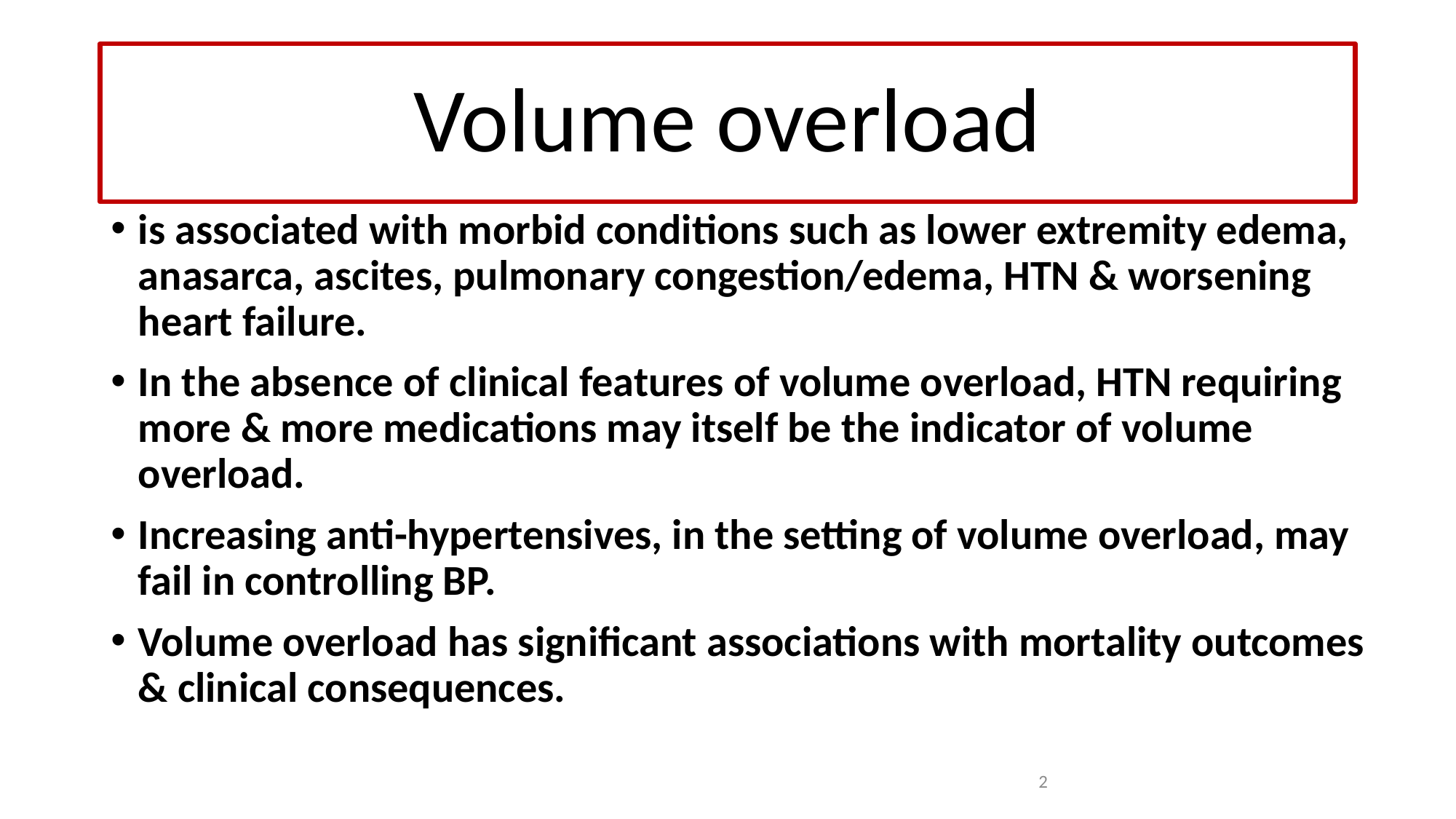

# Volume overload
is associated with morbid conditions such as lower extremity edema, anasarca, ascites, pulmonary congestion/edema, HTN & worsening heart failure.
In the absence of clinical features of volume overload, HTN requiring more & more medications may itself be the indicator of volume overload.
Increasing anti-hypertensives, in the setting of volume overload, may fail in controlling BP.
Volume overload has significant associations with mortality outcomes
& clinical consequences.
2